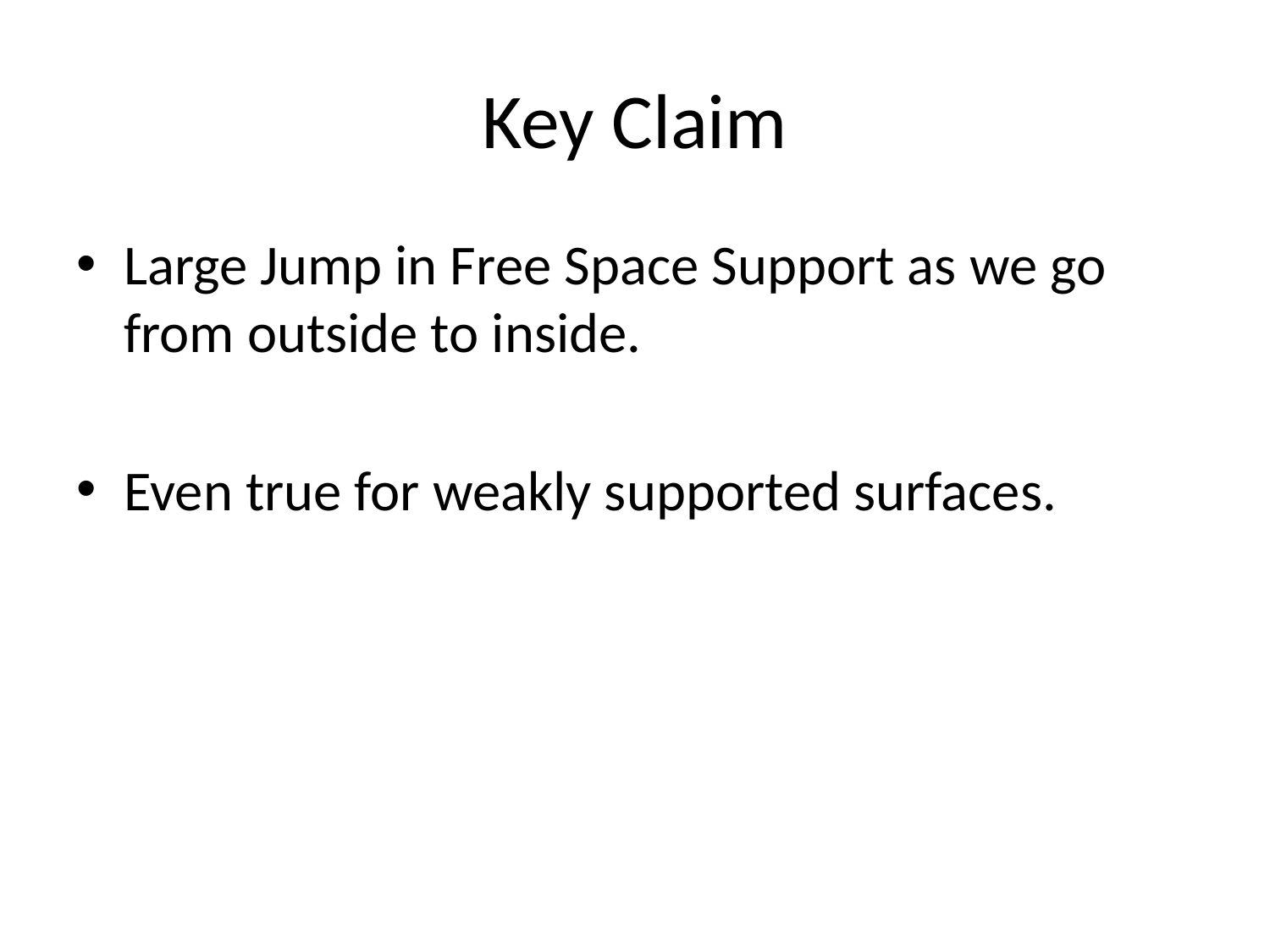

# Key Claim
Large Jump in Free Space Support as we go from outside to inside.

Even true for weakly supported surfaces.